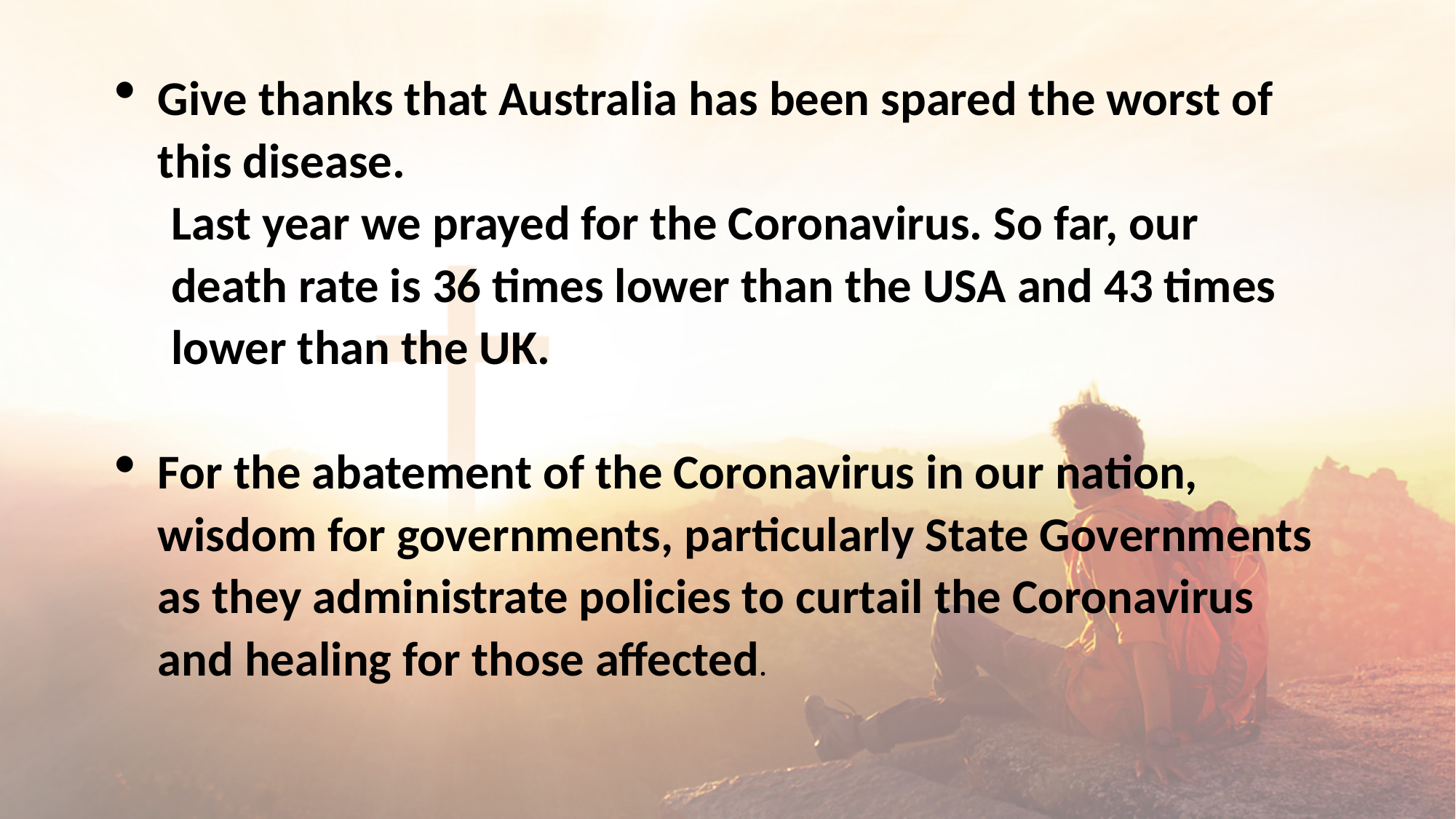

Give thanks that Australia has been spared the worst of this disease.
Last year we prayed for the Coronavirus. So far, our death rate is 36 times lower than the USA and 43 times lower than the UK.

For the abatement of the Coronavirus in our nation, wisdom for governments, particularly State Governments as they administrate policies to curtail the Coronavirus and healing for those affected.
#